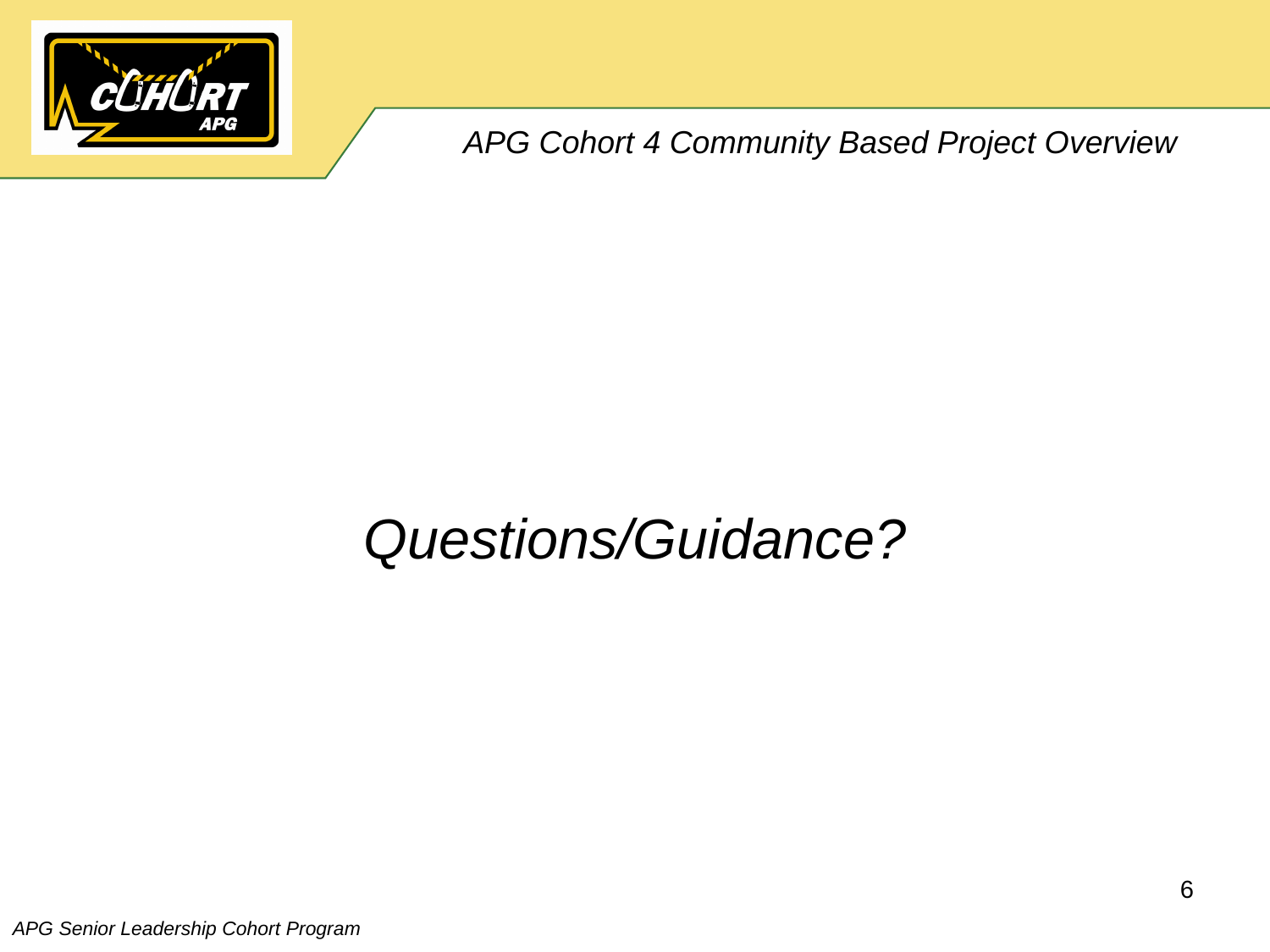

APG Cohort 4 Community Based Project Overview
Questions/Guidance?
6